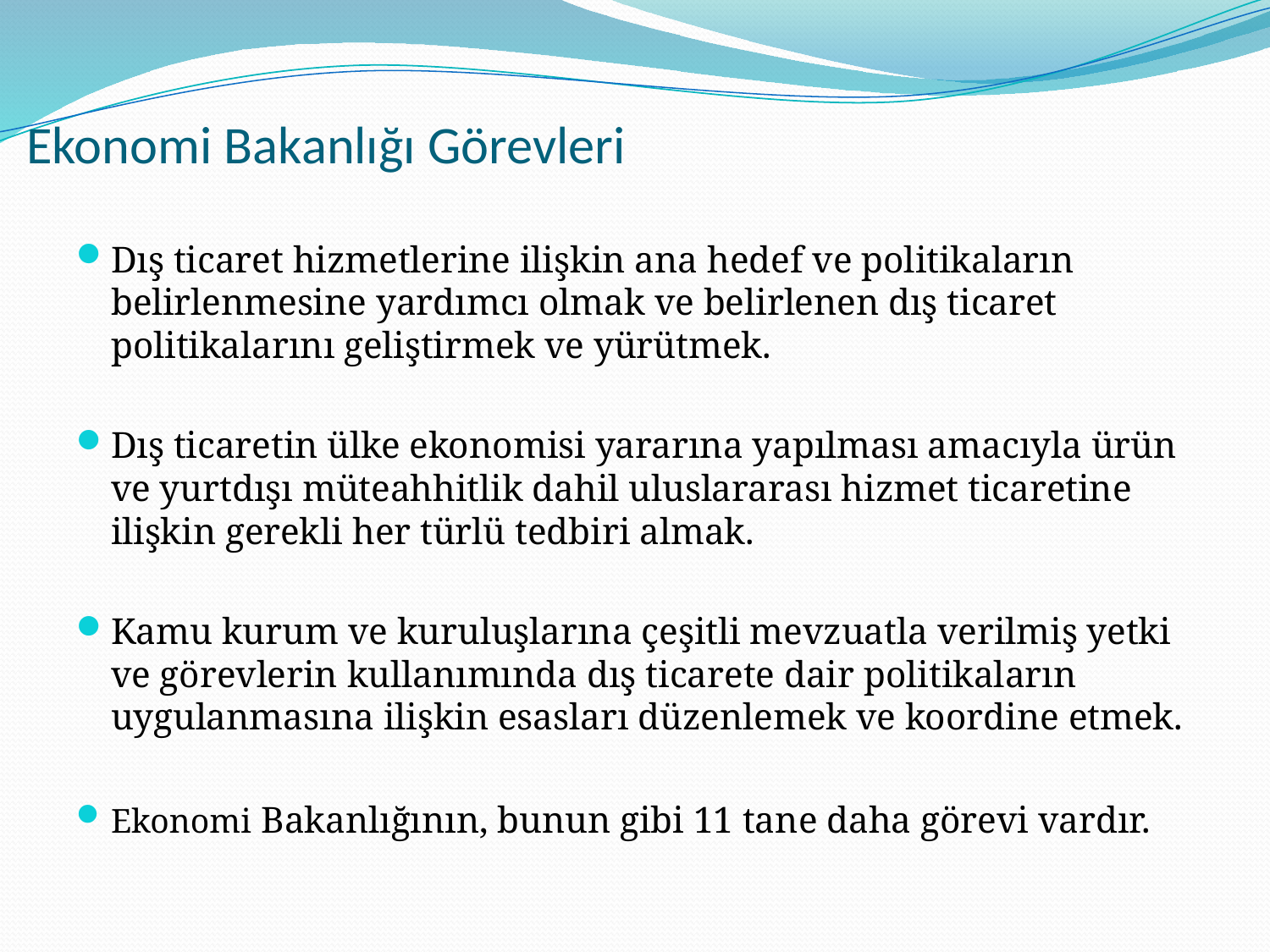

# Ekonomi Bakanlığı Görevleri
Dış ticaret hizmetlerine ilişkin ana hedef ve politikaların belirlenmesine yardımcı olmak ve belirlenen dış ticaret politikalarını geliştirmek ve yürütmek.

Dış ticaretin ülke ekonomisi yararına yapılması amacıyla ürün ve yurtdışı müteahhitlik dahil uluslararası hizmet ticaretine ilişkin gerekli her türlü tedbiri almak.

Kamu kurum ve kuruluşlarına çeşitli mevzuatla verilmiş yetki ve görevlerin kullanımında dış ticarete dair politikaların uygulanmasına ilişkin esasları düzenlemek ve koordine etmek.

Ekonomi Bakanlığının, bunun gibi 11 tane daha görevi vardır.